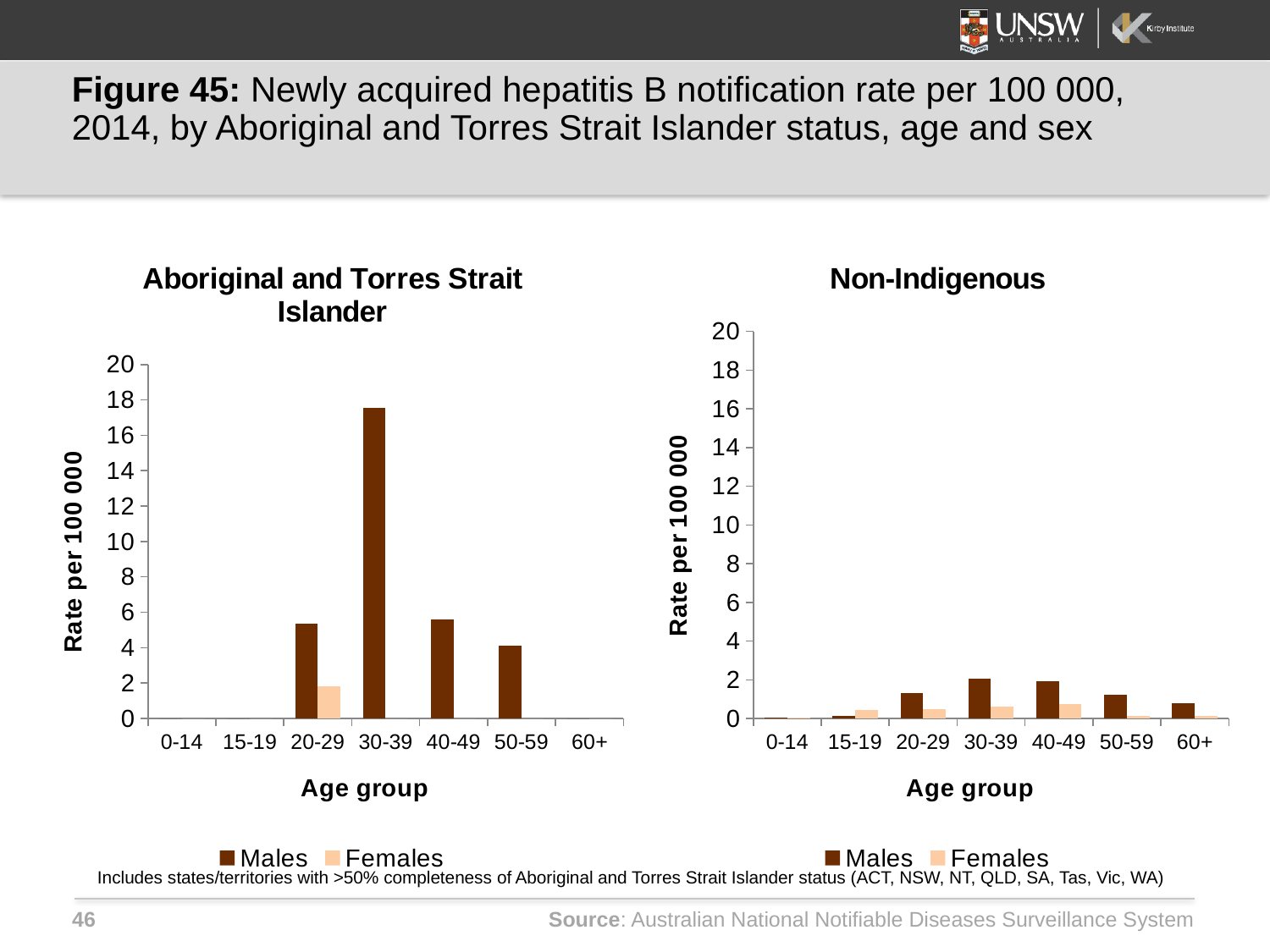

# Figure 45: Newly acquired hepatitis B notification rate per 100 000, 2014, by Aboriginal and Torres Strait Islander status, age and sex

### Chart: Aboriginal and Torres Strait Islander

| Category | Males | Females |
|---|---|---|
| 0-14 | 0.0 | 0.0 |
| 15-19 | 0.0 | 0.0 |
| 20-29 | 5.339599 | 1.806979 |
| 30-39 | 17.54342 | 0.0 |
| 40-49 | 5.604439 | 0.0 |
| 50-59 | 4.092323 | 0.0 |
| 60+ | 0.0 | 0.0 |

### Chart: Non-Indigenous

| Category | Males | Females |
|---|---|---|
| 0-14 | 0.046563 | 0.049159 |
| 15-19 | 0.138787 | 0.440092 |
| 20-29 | 1.315687 | 0.494029 |
| 30-39 | 2.065482 | 0.628093 |
| 40-49 | 1.929718 | 0.759721 |
| 50-59 | 1.240903 | 0.134596 |
| 60+ | 0.767901 | 0.121534 |
Includes states/territories with >50% completeness of Aboriginal and Torres Strait Islander status (ACT, NSW, NT, QLD, SA, Tas, Vic, WA)
Source: Australian National Notifiable Diseases Surveillance System
46